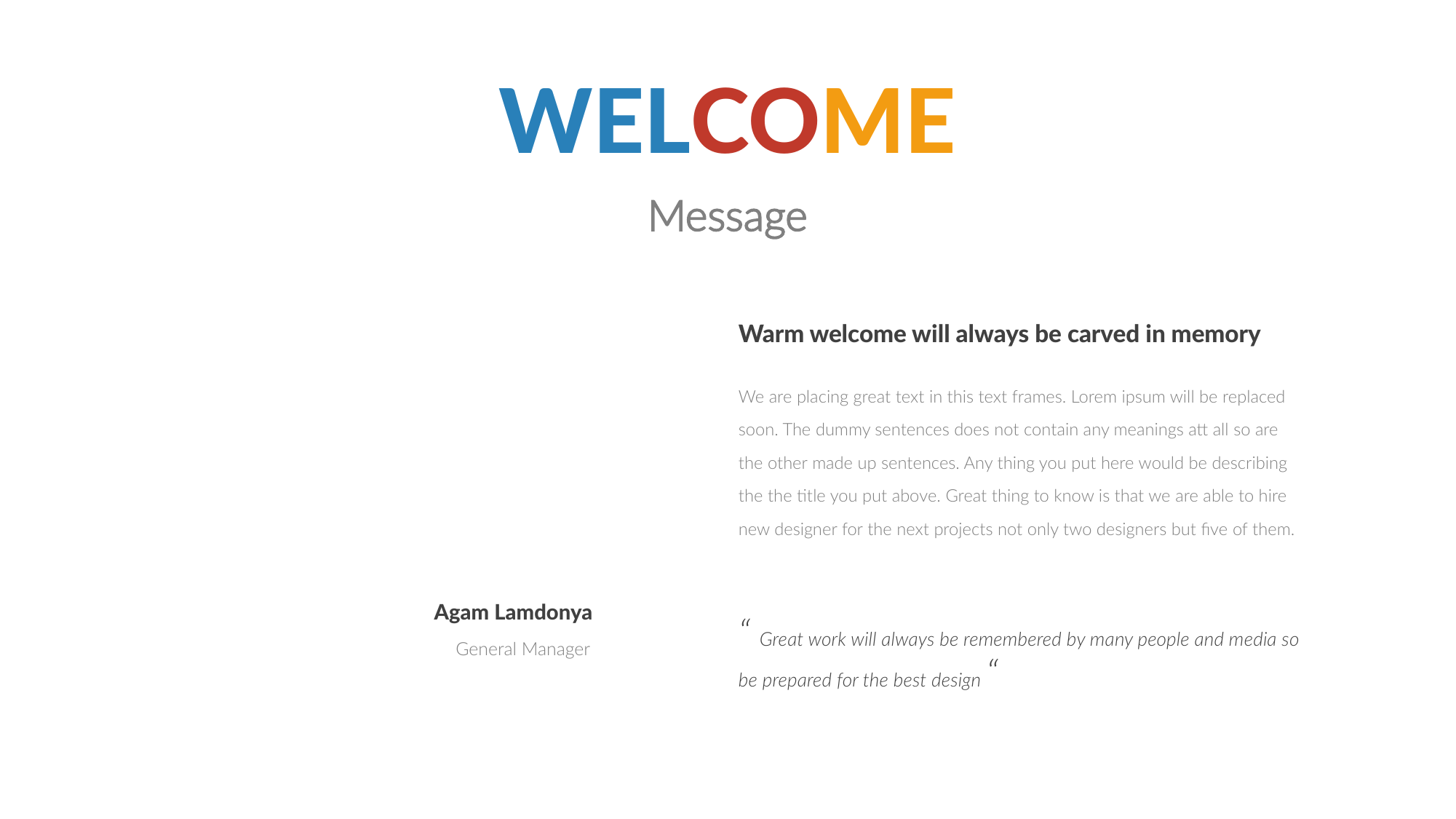

# WELCOME
Message
Warm welcome will always be carved in memory

We are placing great text in this text frames. Lorem ipsum will be replaced soon. The dummy sentences does not contain any meanings att all so are the other made up sentences. Any thing you put here would be describing the the title you put above. Great thing to know is that we are able to hire new designer for the next projects not only two designers but five of them.
Agam Lamdonya
“ Great work will always be remembered by many people and media so be prepared for the best design “
General Manager